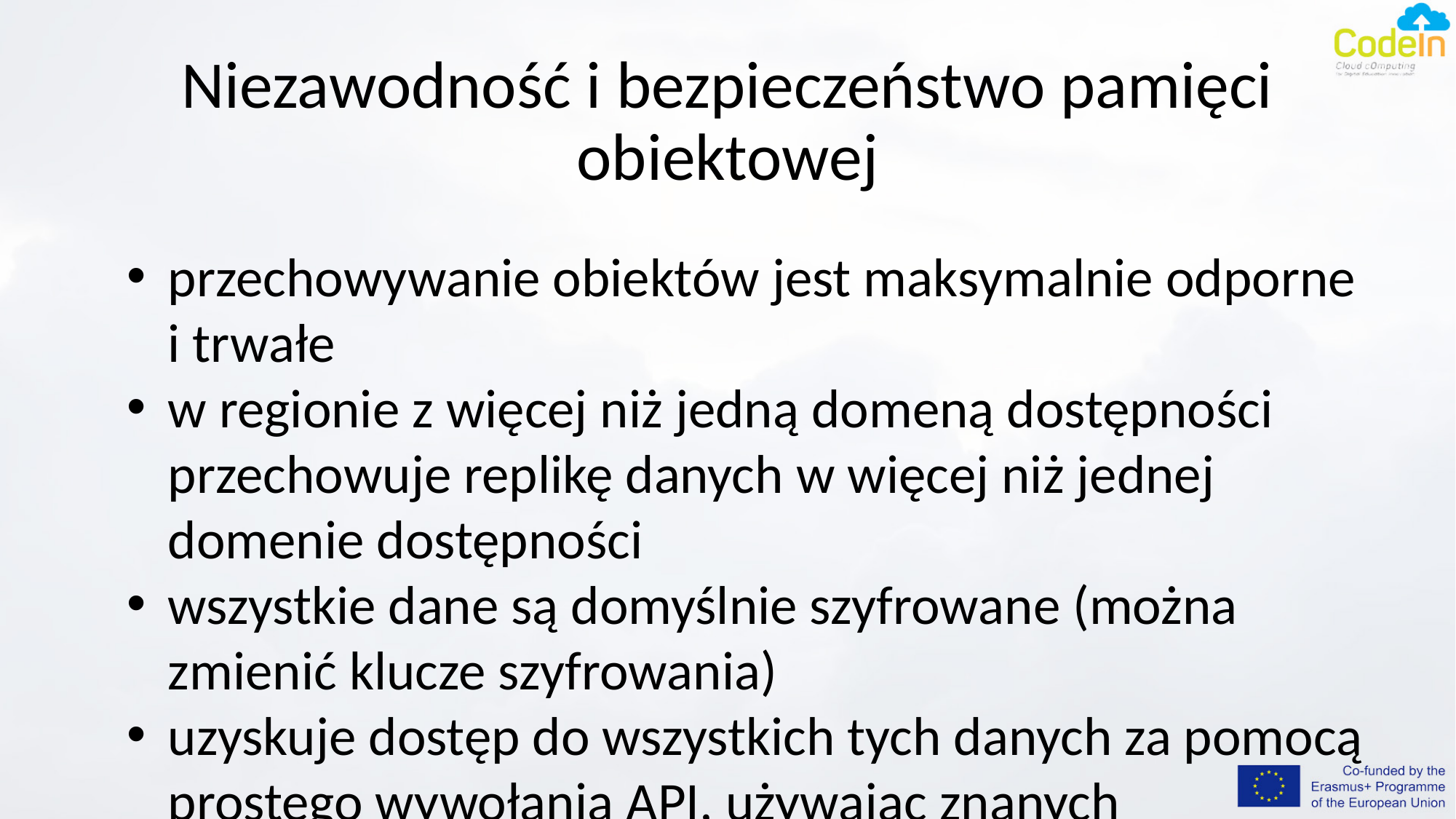

# Niezawodność i bezpieczeństwo pamięci obiektowej
przechowywanie obiektów jest maksymalnie odporne i trwałe
w regionie z więcej niż jedną domeną dostępności przechowuje replikę danych w więcej niż jednej domenie dostępności
wszystkie dane są domyślnie szyfrowane (można zmienić klucze szyfrowania)
uzyskuje dostęp do wszystkich tych danych za pomocą prostego wywołania API, używając znanych czasowników HTTP (PUT, GET)